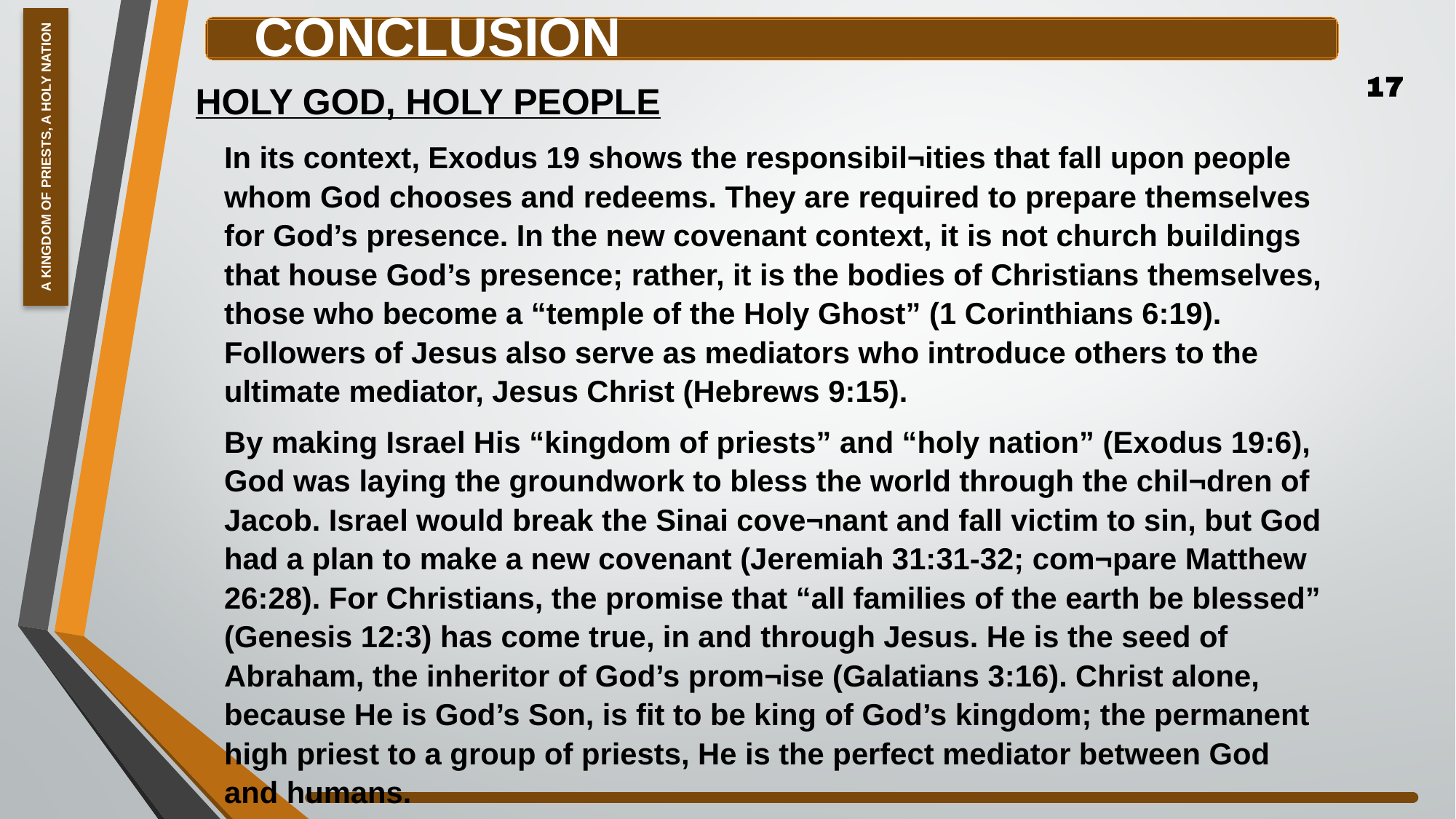

Conclusion
17
Holy God, Holy People
In its context, Exodus 19 shows the responsibil¬ities that fall upon people whom God chooses and redeems. They are required to prepare themselves for God’s presence. In the new covenant context, it is not church buildings that house God’s presence; rather, it is the bodies of Christians themselves, those who become a “temple of the Holy Ghost” (1 Corinthians 6:19). Followers of Jesus also serve as mediators who introduce others to the ultimate mediator, Jesus Christ (Hebrews 9:15).

By making Israel His “kingdom of priests” and “holy nation” (Exodus 19:6), God was laying the groundwork to bless the world through the chil¬dren of Jacob. Israel would break the Sinai cove¬nant and fall victim to sin, but God had a plan to make a new covenant (Jeremiah 31:31-32; com¬pare Matthew 26:28). For Christians, the promise that “all families of the earth be blessed” (Genesis 12:3) has come true, in and through Jesus. He is the seed of Abraham, the inheritor of God’s prom¬ise (Galatians 3:16). Christ alone, because He is God’s Son, is fit to be king of God’s kingdom; the permanent high priest to a group of priests, He is the perfect mediator between God and humans.
A Kingdom of Priests, A Holy Nation